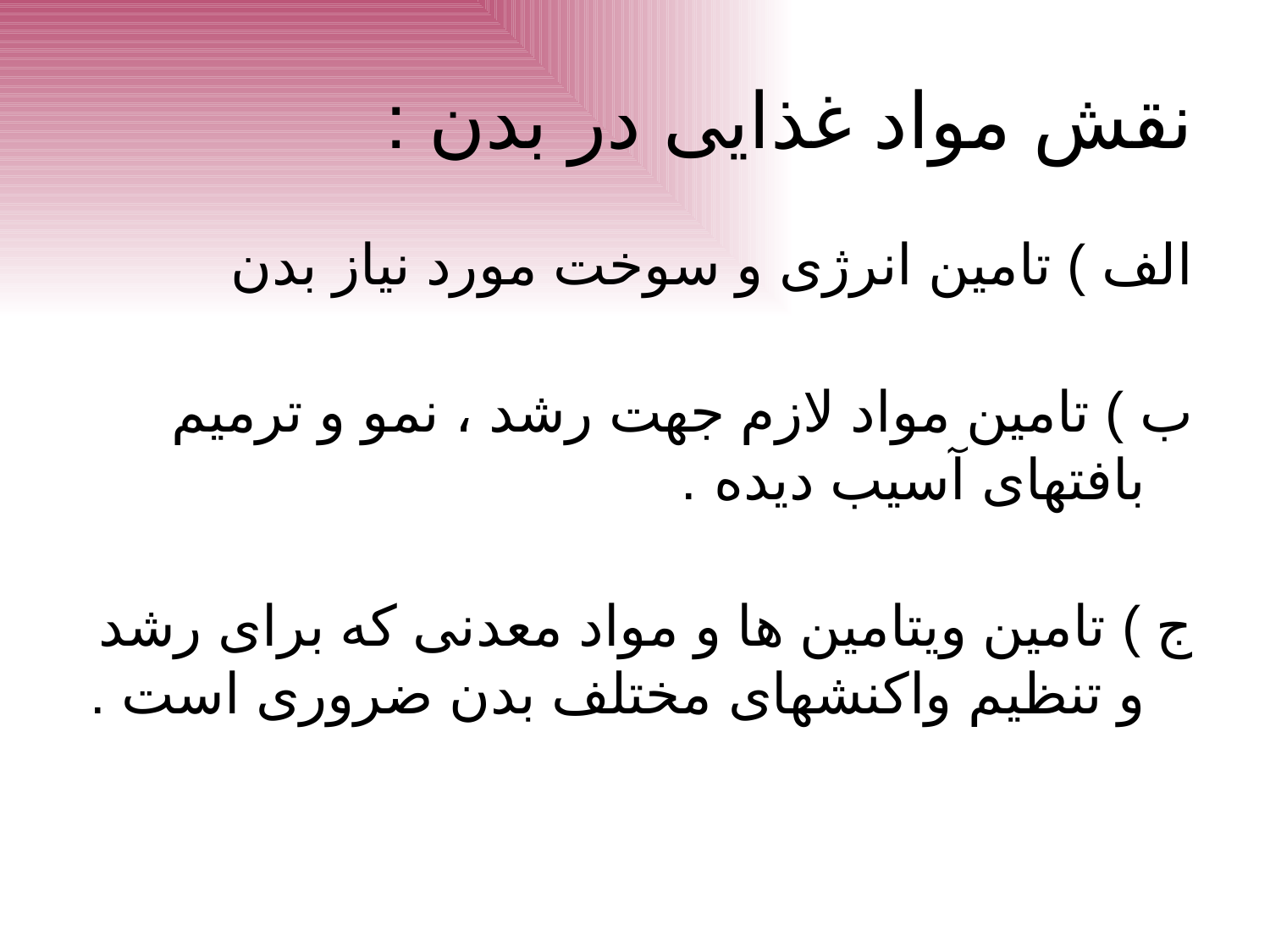

نقش مواد غذایی در بدن :
الف ) تامین انرژی و سوخت مورد نیاز بدن
ب ) تامین مواد لازم جهت رشد ، نمو و ترمیم بافتهای آسیب دیده .
ج ) تامین ویتامین ها و مواد معدنی که برای رشد و تنظیم واکنشهای مختلف بدن ضروری است .